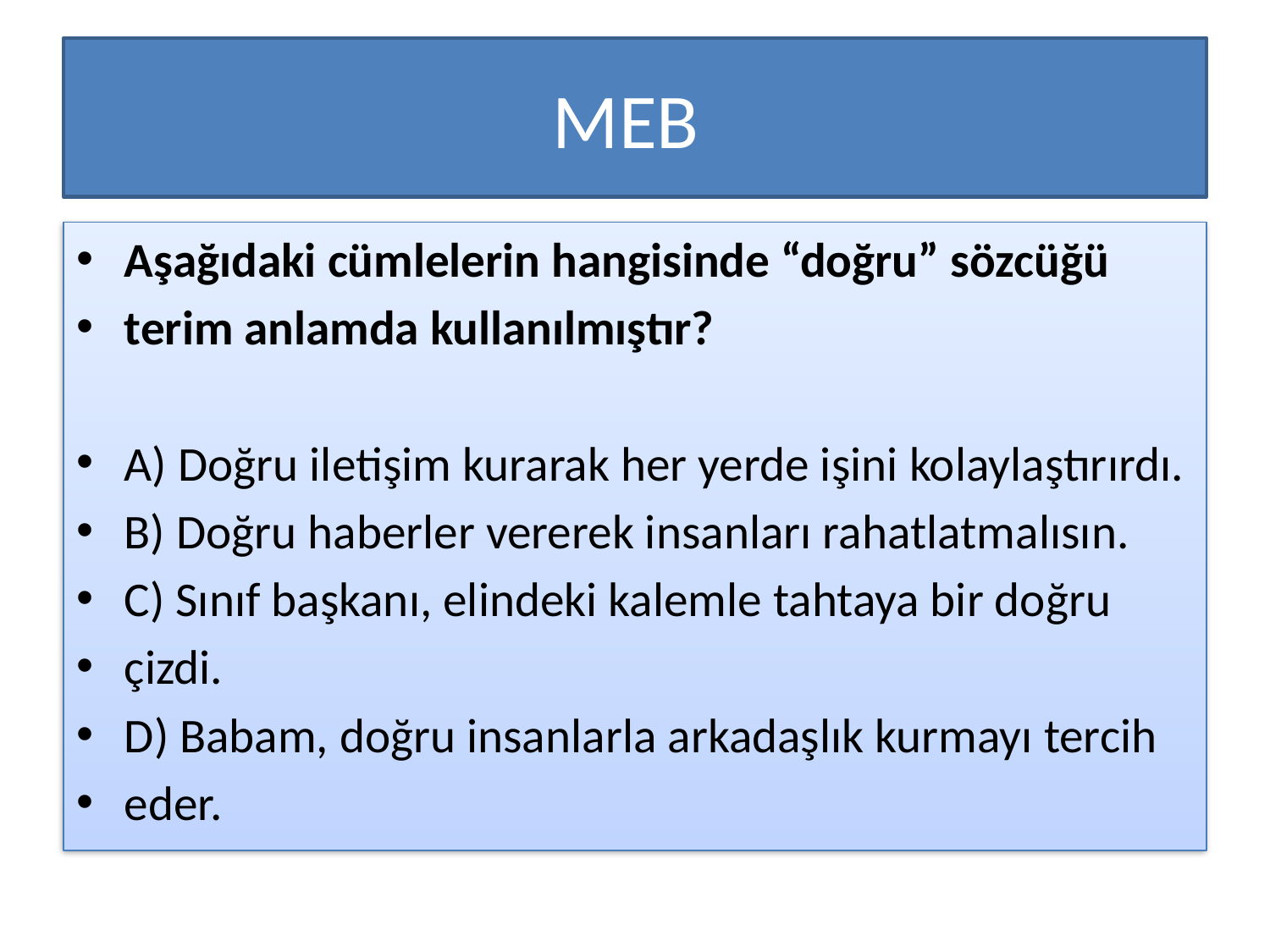

# MEB
Aşağıdaki cümlelerin hangisinde “doğru” sözcüğü
terim anlamda kullanılmıştır?

A) Doğru iletişim kurarak her yerde işini kolaylaştırırdı.
B) Doğru haberler vererek insanları rahatlatmalısın.
C) Sınıf başkanı, elindeki kalemle tahtaya bir doğru
çizdi.
D) Babam, doğru insanlarla arkadaşlık kurmayı tercih
eder.